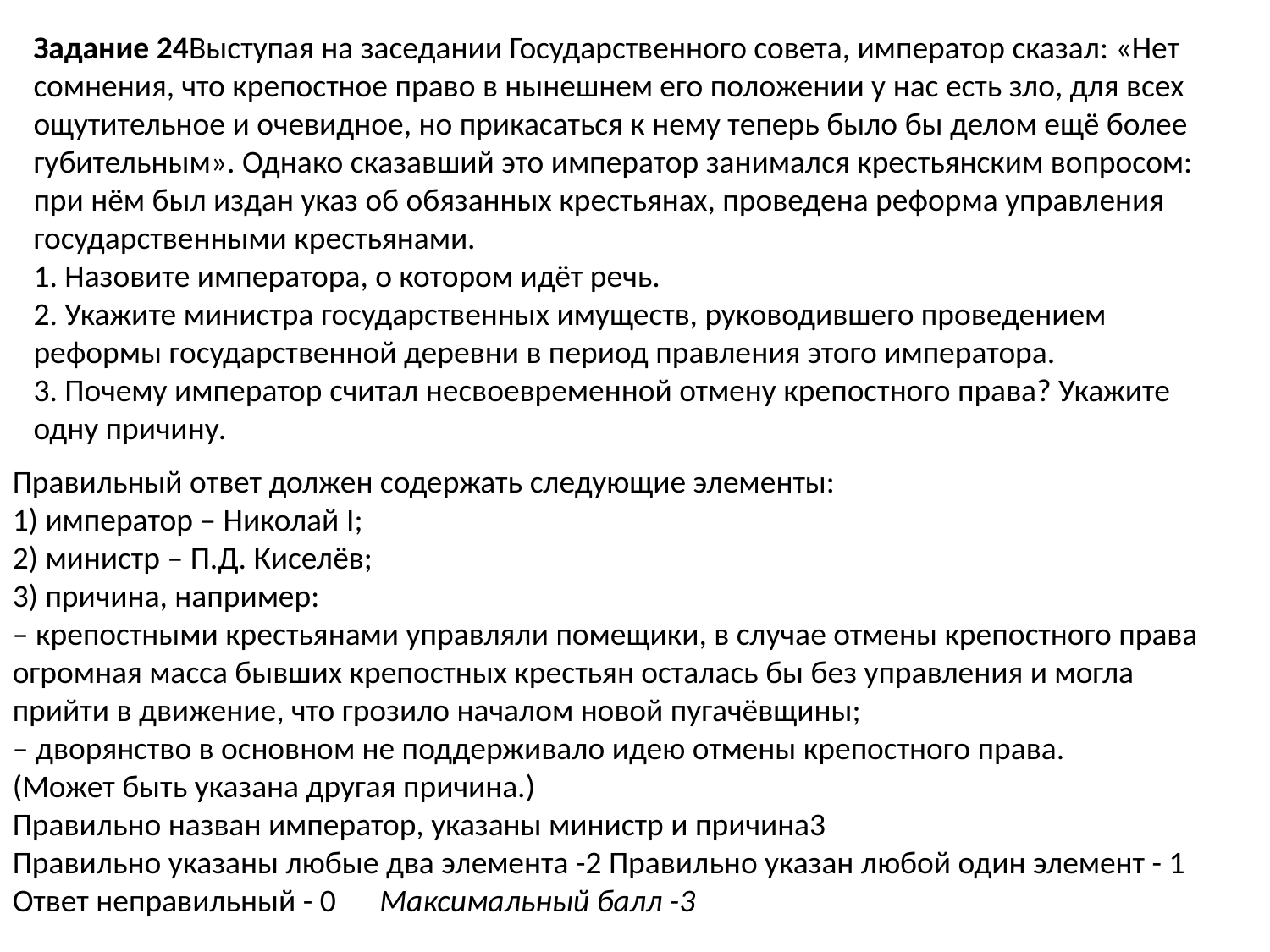

Задание 24Выступая на заседании Государственного совета, император сказал: «Нет сомнения, что крепостное право в нынешнем его положении у нас есть зло, для всех ощутительное и очевидное, но прикасаться к нему теперь было бы делом ещё более губительным». Однако сказавший это император занимался крестьянским вопросом: при нём был издан указ об обязанных крестьянах, проведена реформа управления государственными крестьянами.
1. Назовите императора, о котором идёт речь.
2. Укажите министра государственных имуществ, руководившего проведением реформы государственной деревни в период правления этого императора.
3. Почему император считал несвоевременной отмену крепостного права? Укажите одну причину.
Правильный ответ должен содержать следующие элементы:
1) император – Николай I;
2) министр – П.Д. Киселёв;
3) причина, например:
– крепостными крестьянами управляли помещики, в случае отмены крепостного права огромная масса бывших крепостных крестьян осталась бы без управления и могла прийти в движение, что грозило началом новой пугачёвщины;
– дворянство в основном не поддерживало идею отмены крепостного права.
(Может быть указана другая причина.)
Правильно назван император, указаны министр и причина3
Правильно указаны любые два элемента -2 Правильно указан любой один элемент - 1
Ответ неправильный - 0      Максимальный балл -3